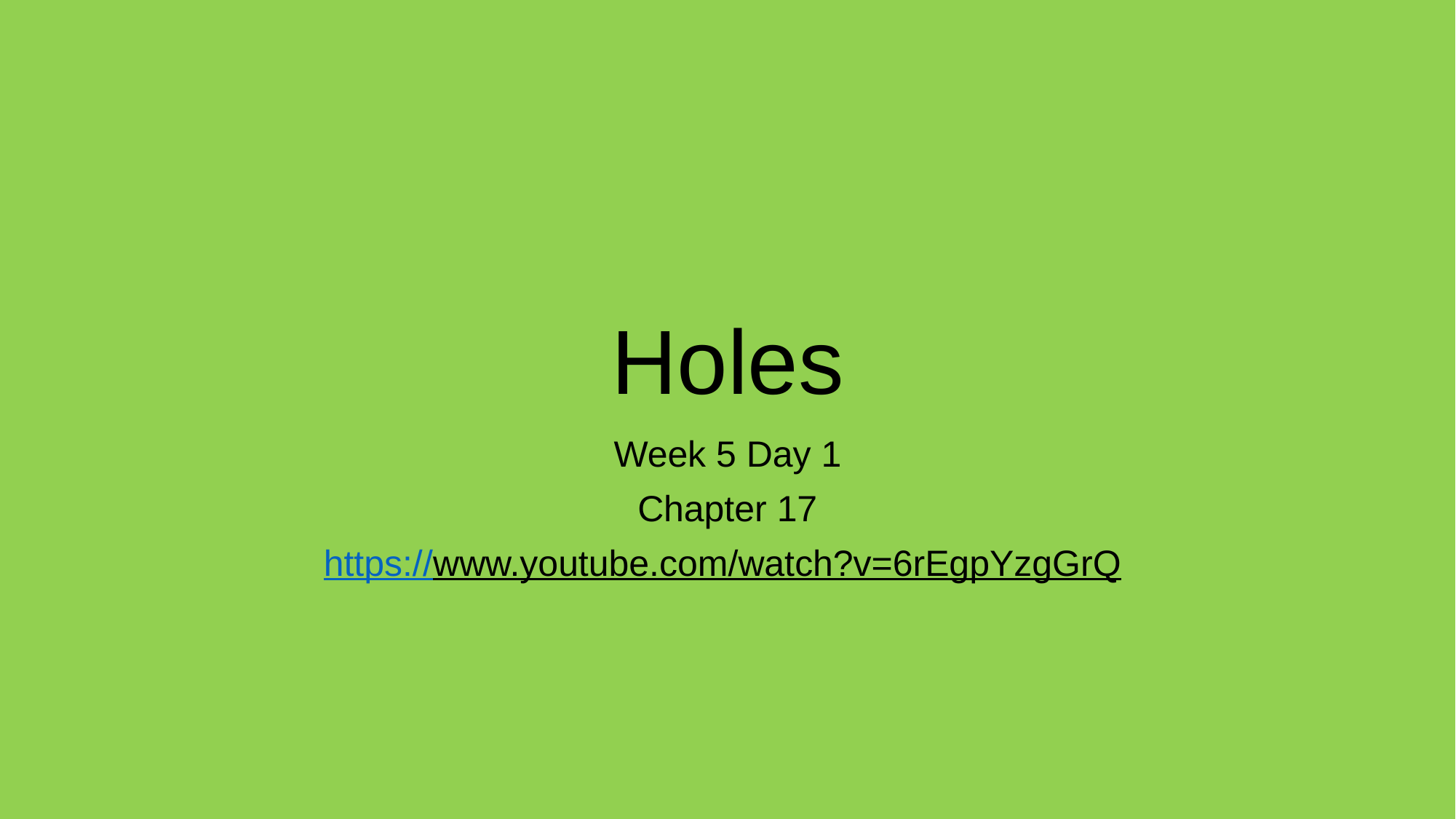

# Holes
Week 5 Day 1
Chapter 17
https://www.youtube.com/watch?v=6rEgpYzgGrQ